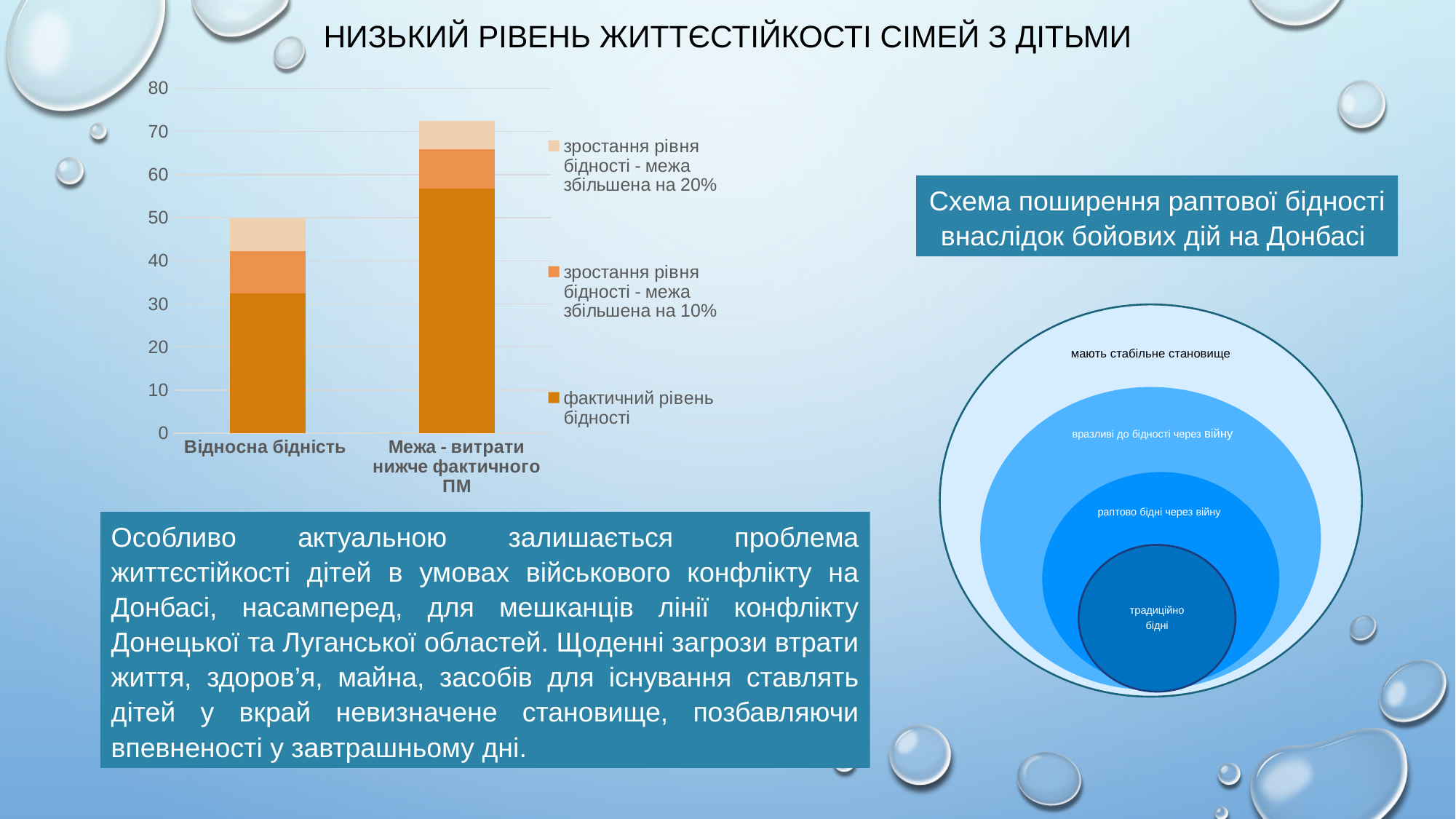

# Низький рівень життєстійкості сімей з дітьми

### Chart

| Category | фактичний рівень бідності  | зростання рівня бідності - межа збільшена на 10% | зростання рівня бідності - межа збільшена на 20% |
|---|---|---|---|
| Відносна бідність  | 32.5 | 9.700000000000003 | 7.599999999999994 |
| Межа - витрати нижче фактичного ПМ | 56.7 | 9.099999999999994 | 6.700000000000003 |
Схема поширення раптової бідності внаслідок бойових дій на Донбасі
мають стабільне становище
 вразливі до бідності через війну
раптово бідні через війну
традиційно
бідні
Особливо актуальною залишається проблема життєстійкості дітей в умовах військового конфлікту на Донбасі, насамперед, для мешканців лінії конфлікту Донецької та Луганської областей. Щоденні загрози втрати життя, здоров’я, майна, засобів для існування ставлять дітей у вкрай невизначене становище, позбавляючи впевненості у завтрашньому дні.